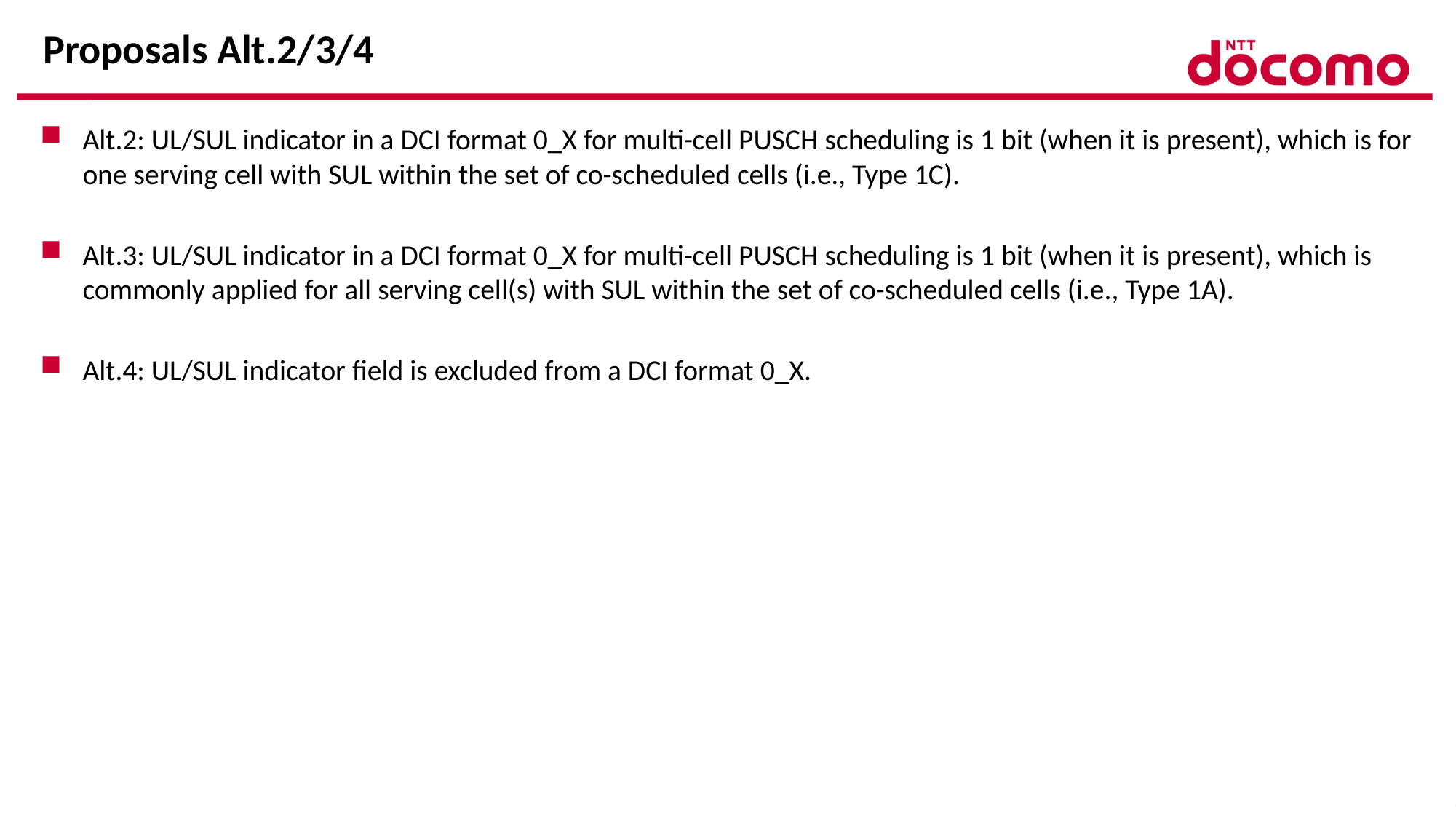

# Proposals Alt.2/3/4
Alt.2: UL/SUL indicator in a DCI format 0_X for multi-cell PUSCH scheduling is 1 bit (when it is present), which is for one serving cell with SUL within the set of co-scheduled cells (i.e., Type 1C).

Alt.3: UL/SUL indicator in a DCI format 0_X for multi-cell PUSCH scheduling is 1 bit (when it is present), which is commonly applied for all serving cell(s) with SUL within the set of co-scheduled cells (i.e., Type 1A).

Alt.4: UL/SUL indicator field is excluded from a DCI format 0_X.